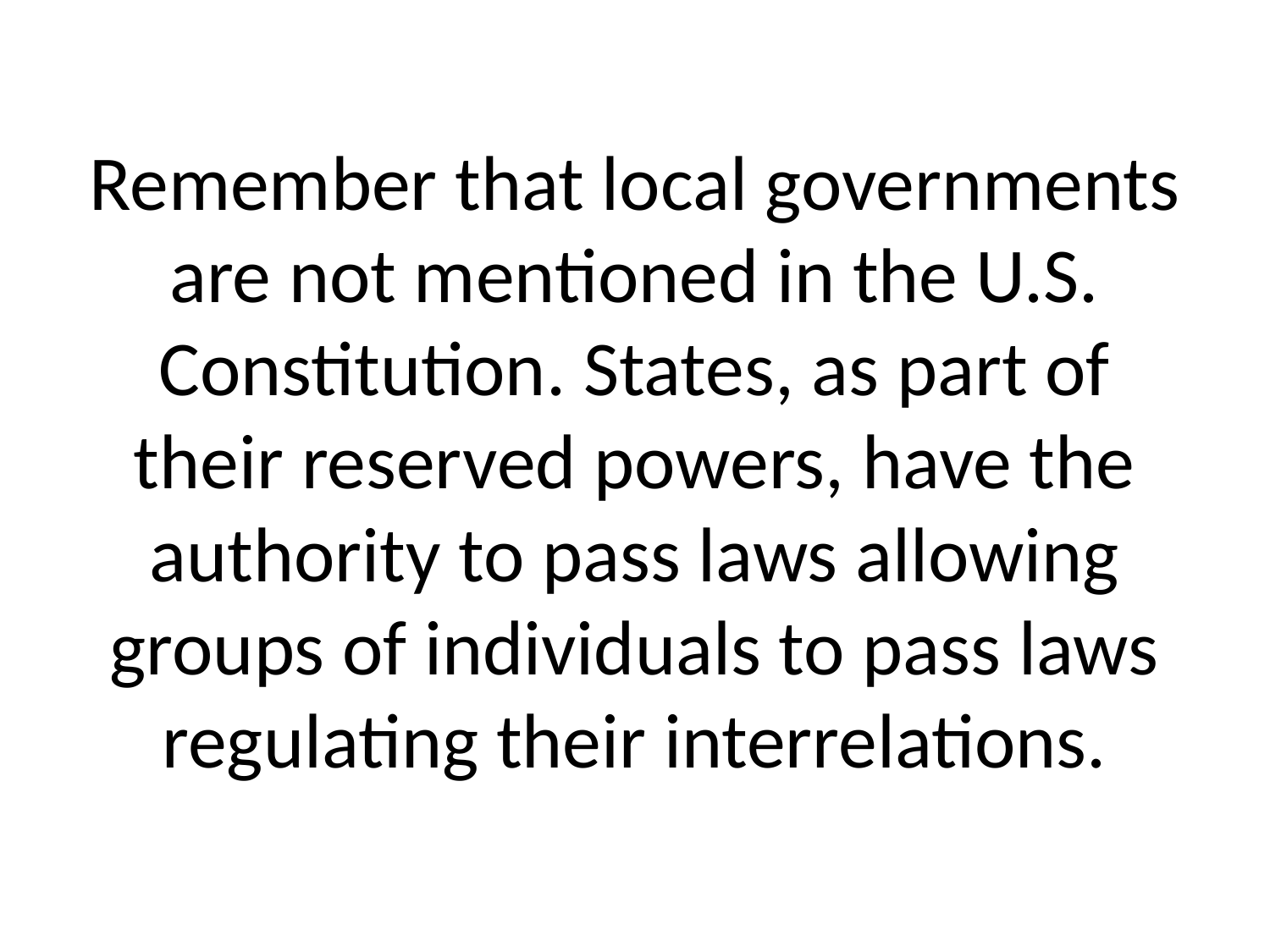

# Remember that local governments are not mentioned in the U.S. Constitution. States, as part of their reserved powers, have the authority to pass laws allowing groups of individuals to pass laws regulating their interrelations.